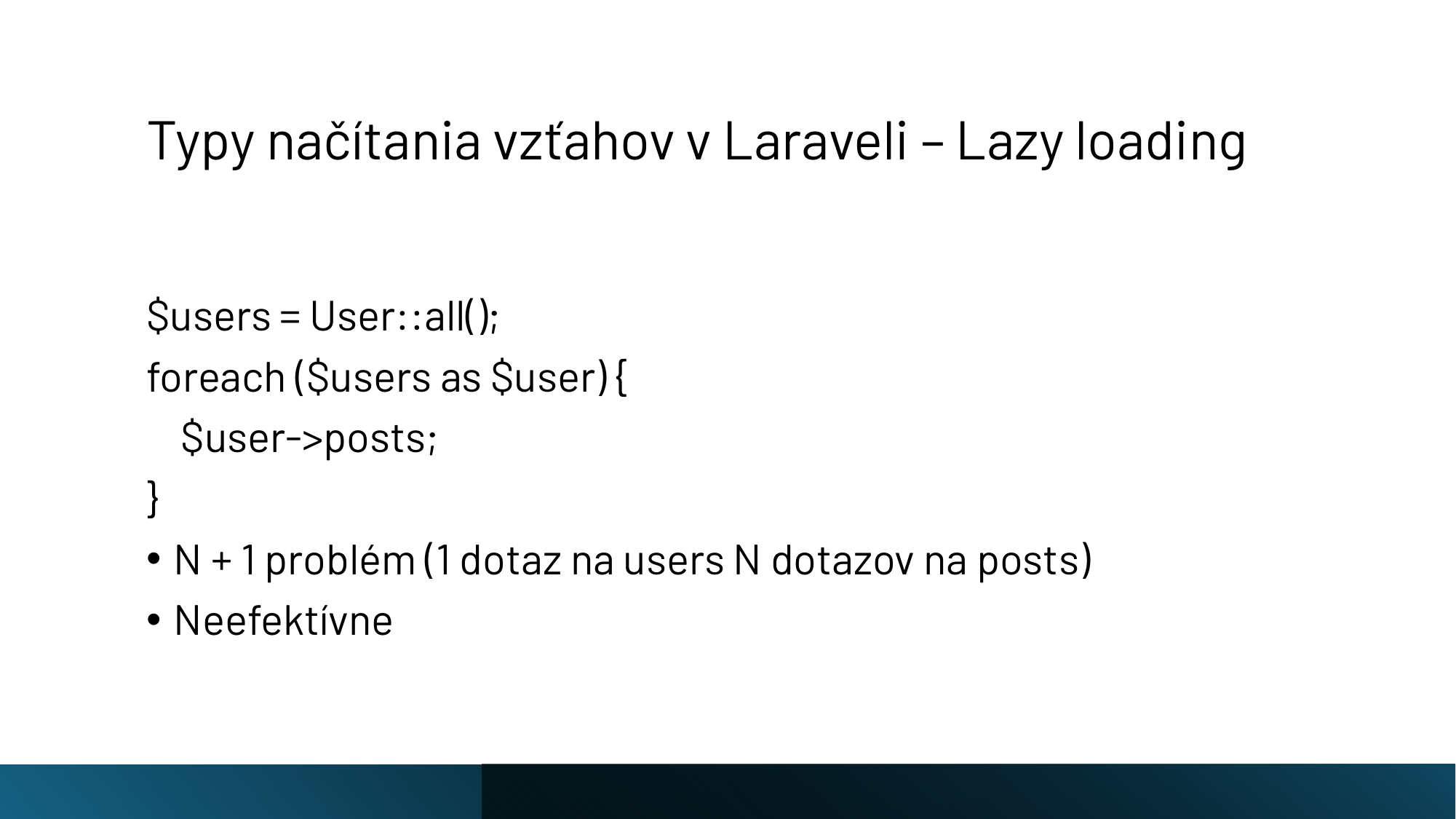

# Typy načítania vzťahov v Laraveli – Lazy loading
$users = User::all();
foreach ($users as $user) {
    $user->posts;
}
N + 1 problém (1 dotaz na users N dotazov na posts)
Neefektívne